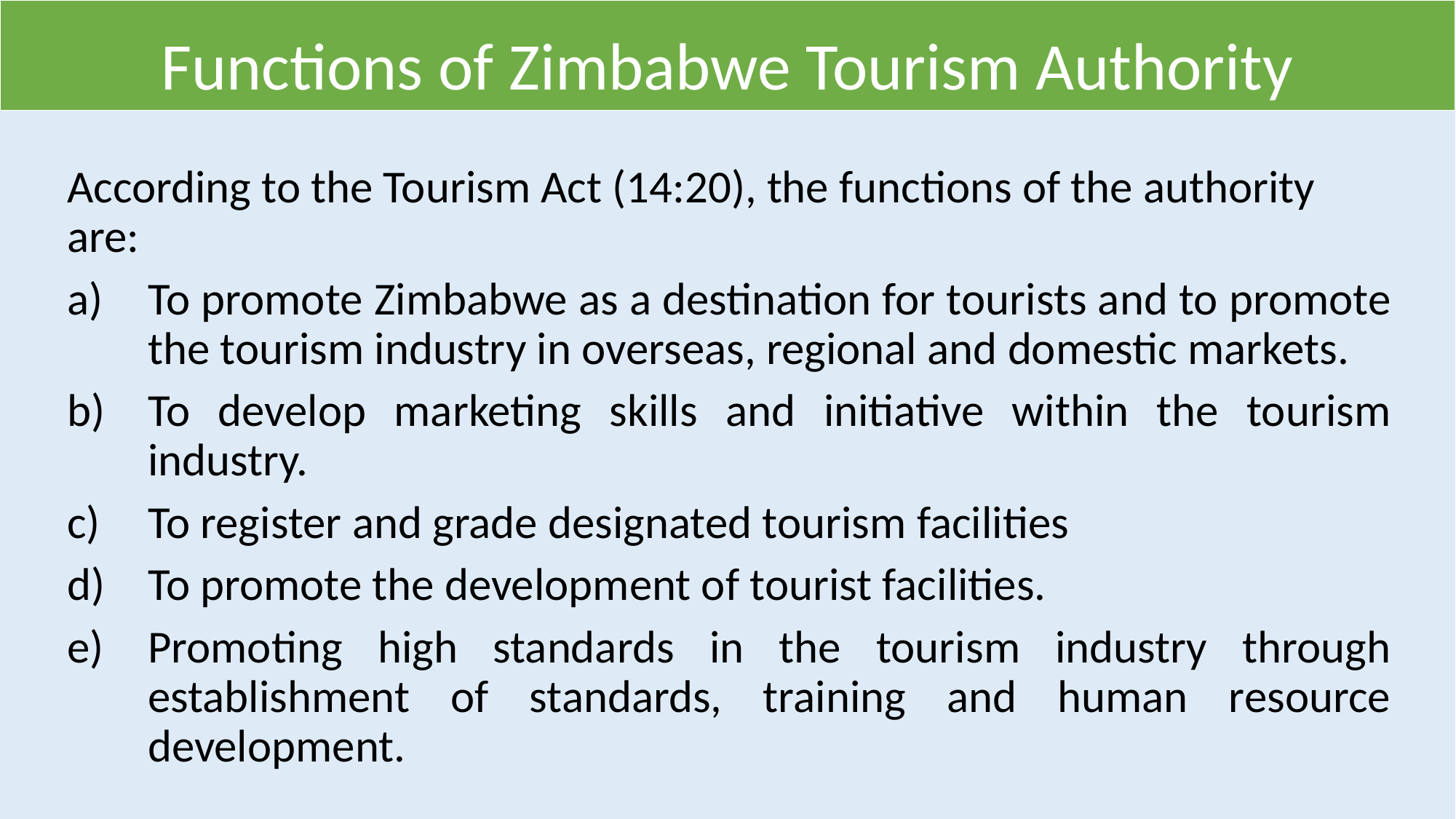

# Functions of Zimbabwe Tourism Authority
According to the Tourism Act (14:20), the functions of the authority are:
To promote Zimbabwe as a destination for tourists and to promote the tourism industry in overseas, regional and domestic markets.
To develop marketing skills and initiative within the tourism industry.
To register and grade designated tourism facilities
To promote the development of tourist facilities.
Promoting high standards in the tourism industry through establishment of standards, training and human resource development.